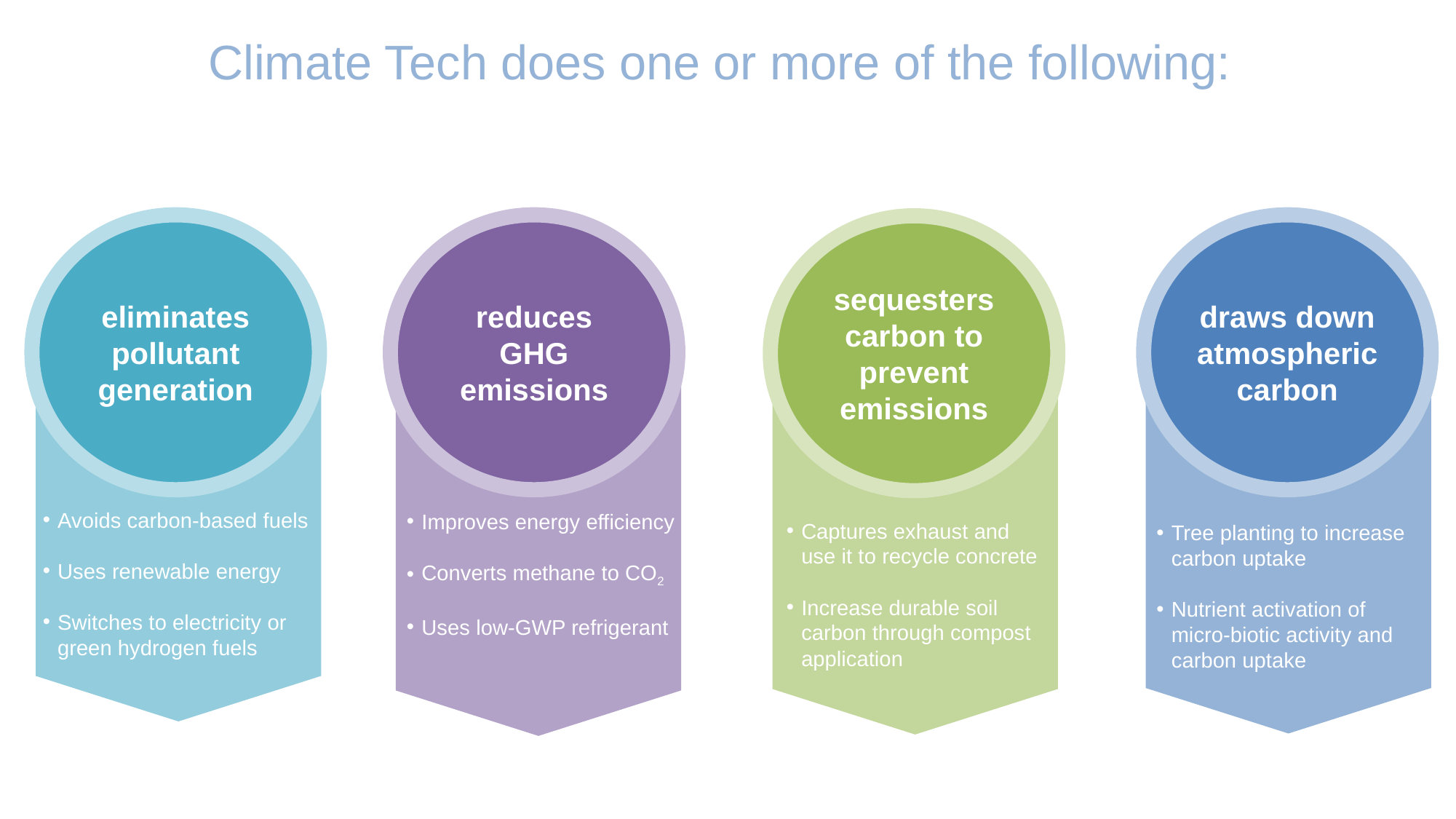

Climate Tech does one or more of the following:
eliminates pollutant generation
reduces
GHG emissions
draws down atmospheric carbon
sequesters carbon to prevent emissions

Avoids carbon-based fuels
Uses renewable energy
Switches to electricity or green hydrogen fuels
Improves energy efficiency
Converts methane to CO2

Uses low-GWP refrigerant
Captures exhaust and use it to recycle concrete
Increase durable soil carbon through compost application
Tree planting to increase carbon uptake
Nutrient activation of micro-biotic activity and carbon uptake